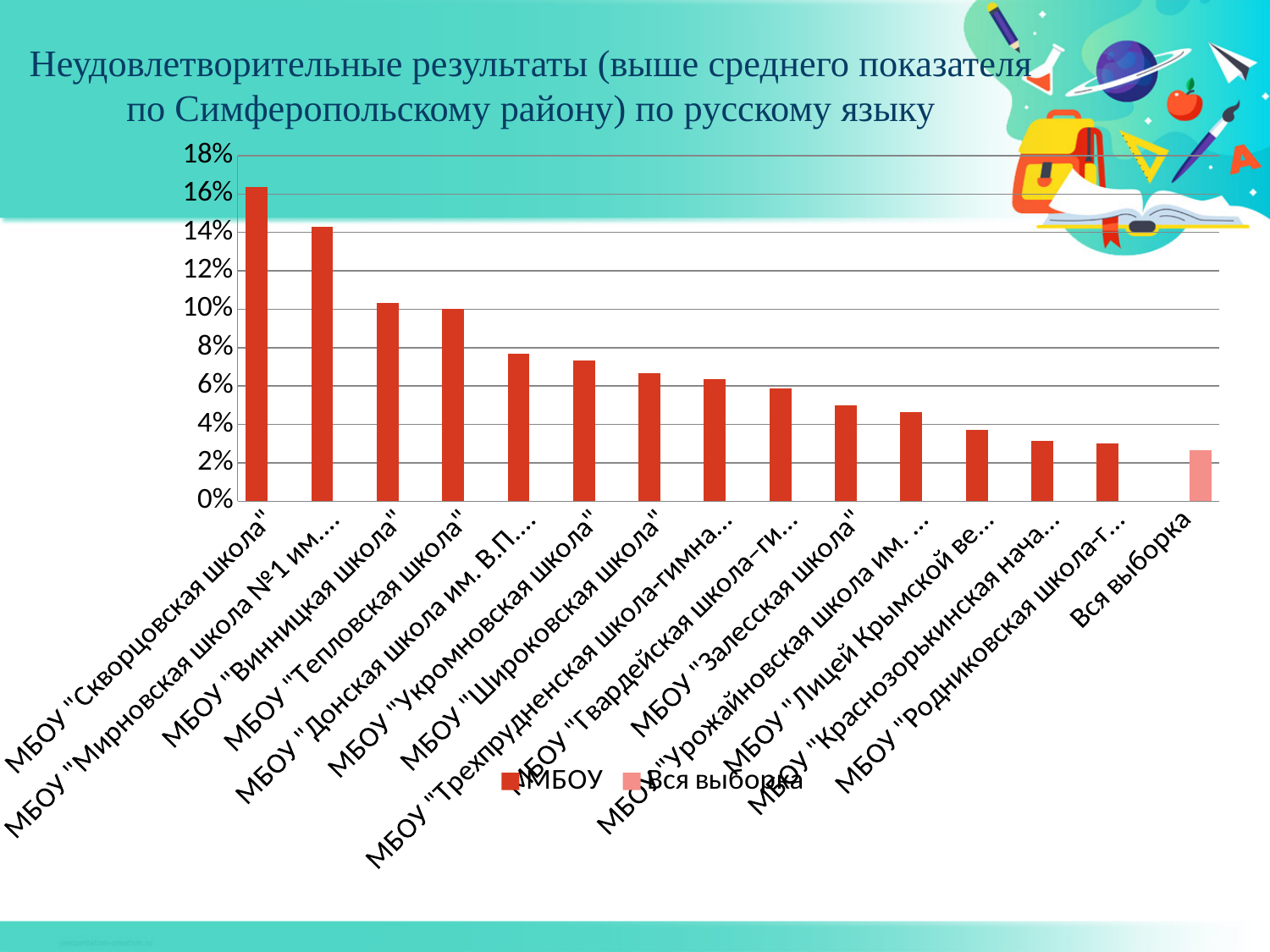

# Неудовлетворительные результаты (выше среднего показателя по Симферопольскому району) по русскому языку

### Chart

| Category | МБОУ | Вся выборка |
|---|---|---|
| МБОУ "Скворцовская школа" | 0.1636 | None |
| МБОУ "Мирновская школа №1 им. Н.Н. Белова" | 0.1429 | None |
| МБОУ "Винницкая школа" | 0.1034 | None |
| МБОУ "Тепловская школа" | 0.1 | None |
| МБОУ "Донская школа им. В.П. Давиденко" | 0.0769 | None |
| МБОУ "Укромновская школа" | 0.0732 | None |
| МБОУ "Широковская школа" | 0.0667 | None |
| МБОУ "Трехпрудненская школа-гимназия им. К.Д. Ушинского" | 0.0638 | None |
| МБОУ "Гвардейская школа–гимназия №2" | 0.0588 | None |
| МБОУ "Залесская школа" | 0.05 | None |
| МБОУ "Урожайновская школа им. К.В. Варлыгина" | 0.0462 | None |
| МБОУ "Лицей Крымской весны" | 0.0373 | None |
| МБОУ "Краснозорькинская начальная школа" | 0.0313 | None |
| МБОУ "Родниковская школа-гимназия" | 0.0303 | None |
| Вся выборка | None | 0.0267 |